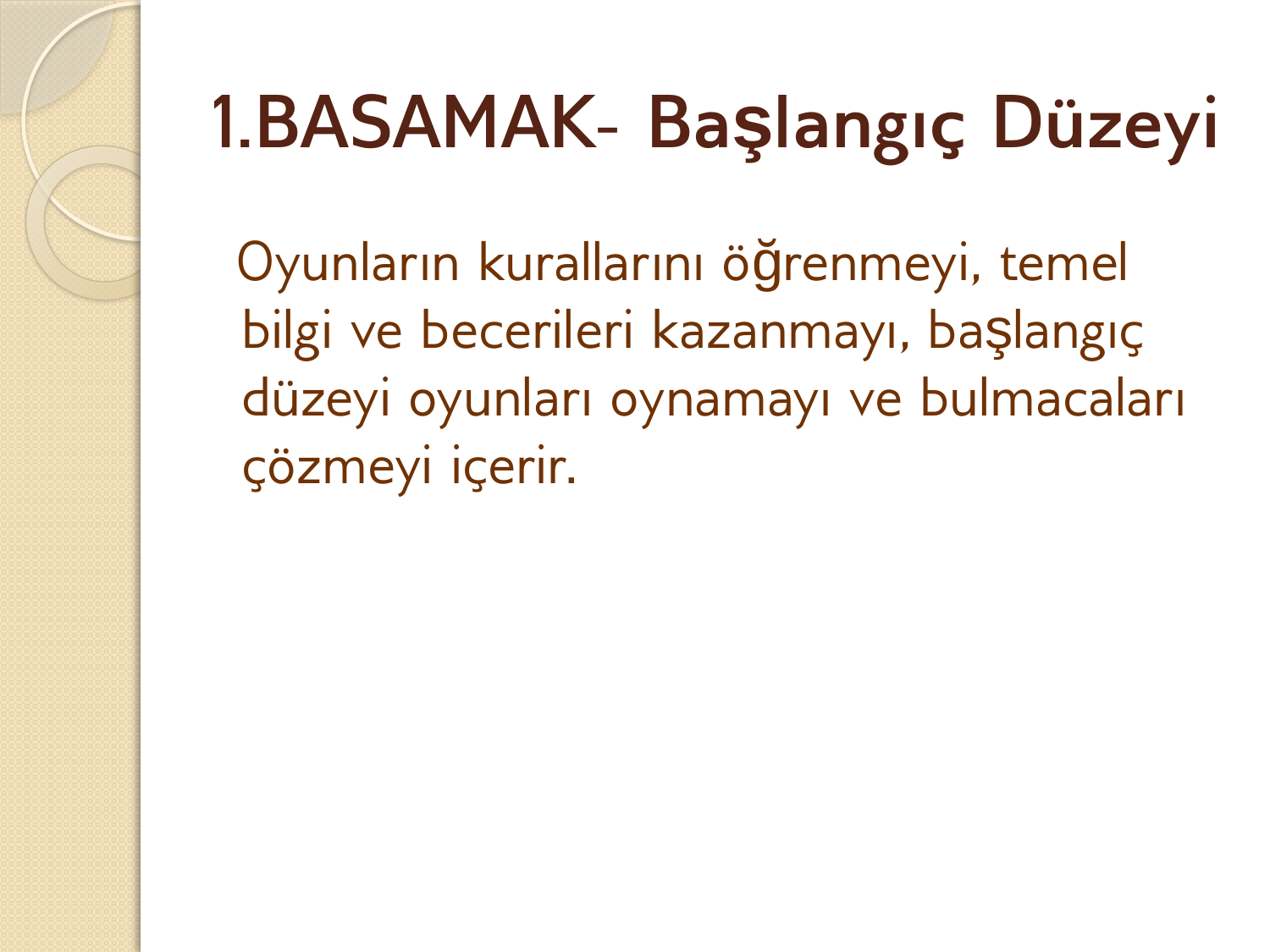

# 1.BASAMAK- Başlangıç Düzeyi
  Oyunların kurallarını öğrenmeyi, temel bilgi ve becerileri ka­zanmayı, başlangıç düzeyi oyunları oynamayı ve bulmacaları çözmeyi içerir.